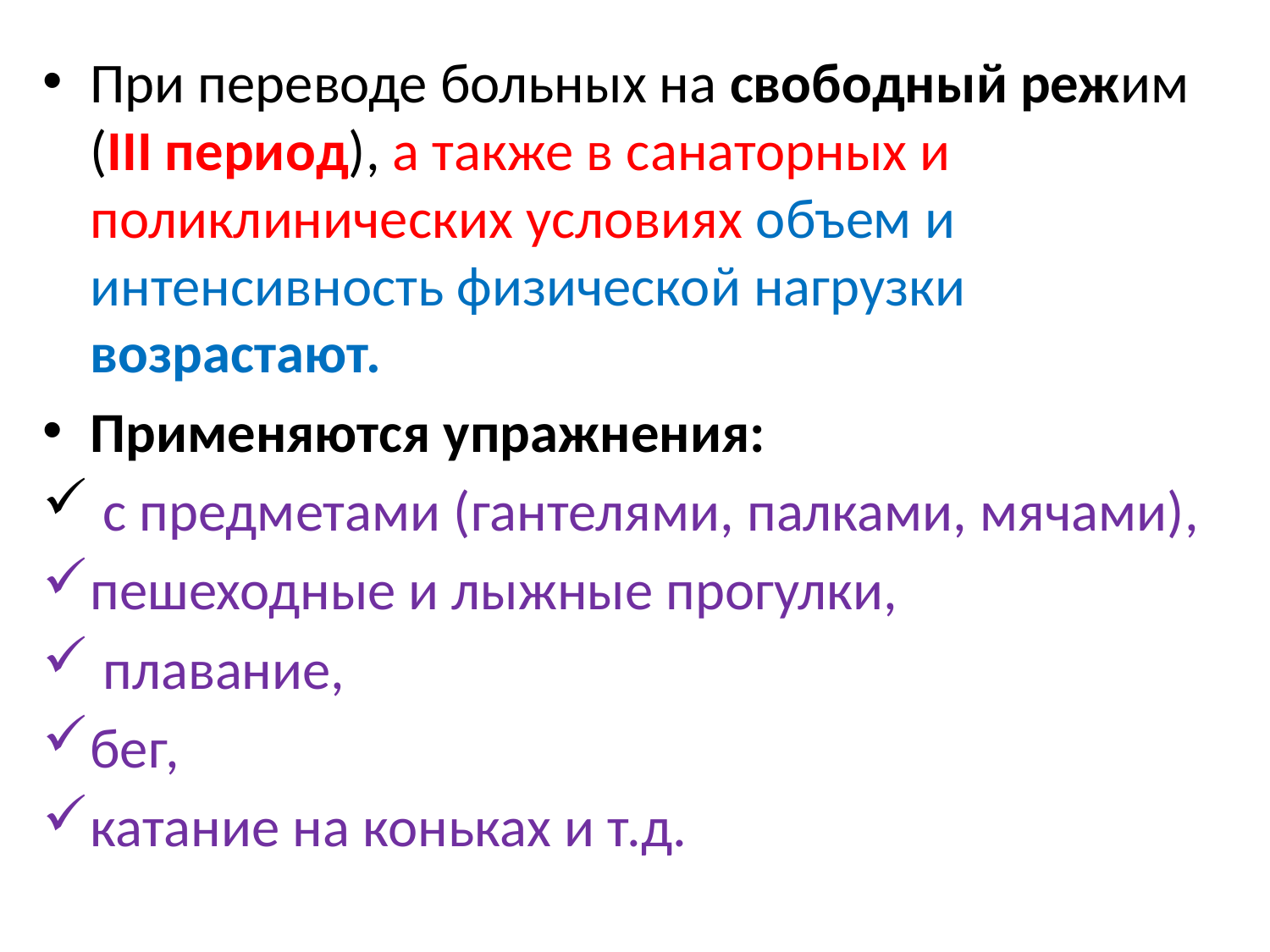

При переводе больных на свободный режим (III период), а также в санаторных и поликлинических условиях объем и интенсивность физической нагрузки возрастают.
Применяются упражнения:
 с предметами (гантелями, палками, мячами),
пешеходные и лыжные прогулки,
 плавание,
бег,
катание на коньках и т.д.